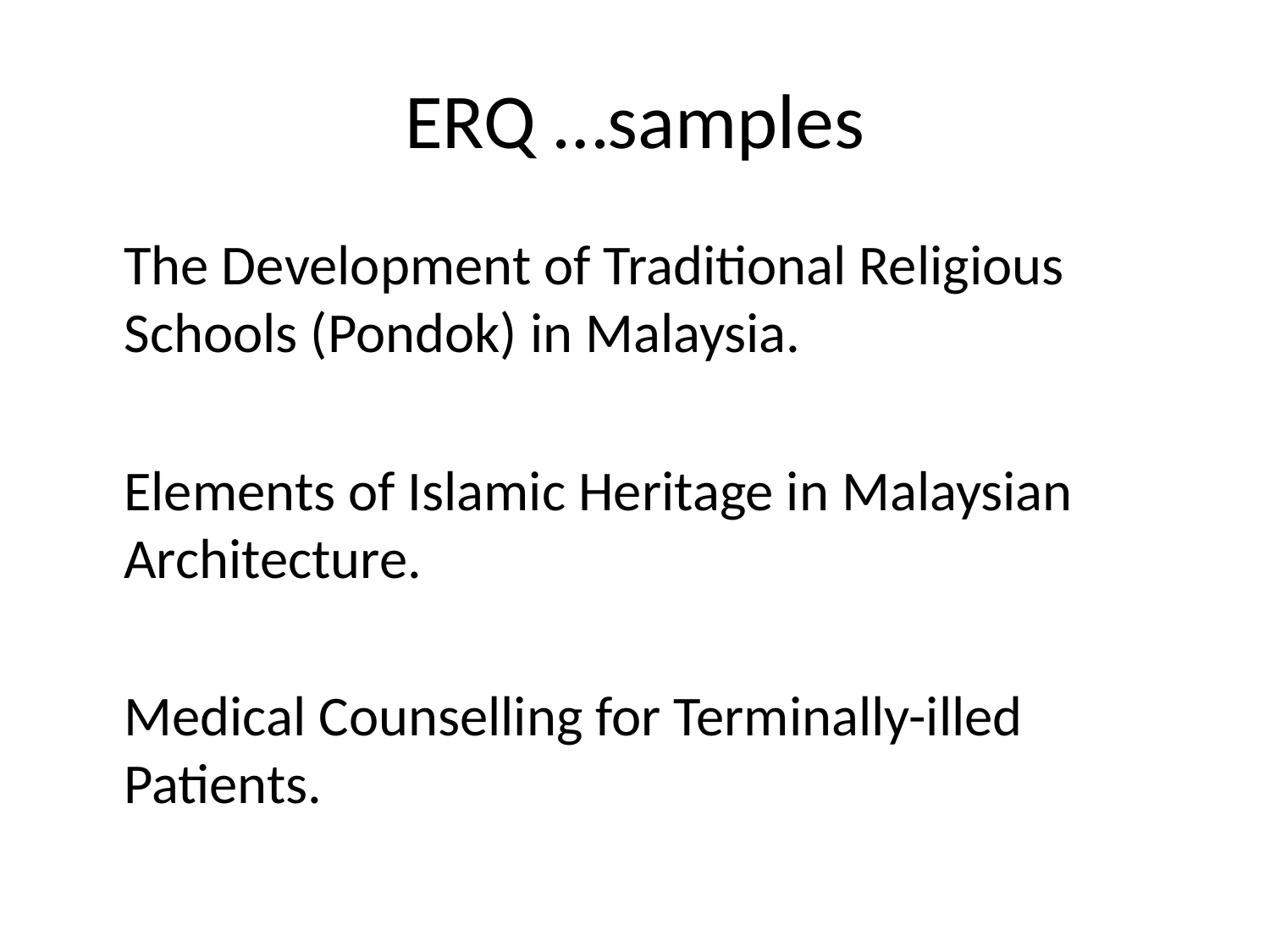

# ERQ …samples
	The Development of Traditional Religious Schools (Pondok) in Malaysia.

	Elements of Islamic Heritage in Malaysian Architecture.

	Medical Counselling for Terminally-illed Patients.